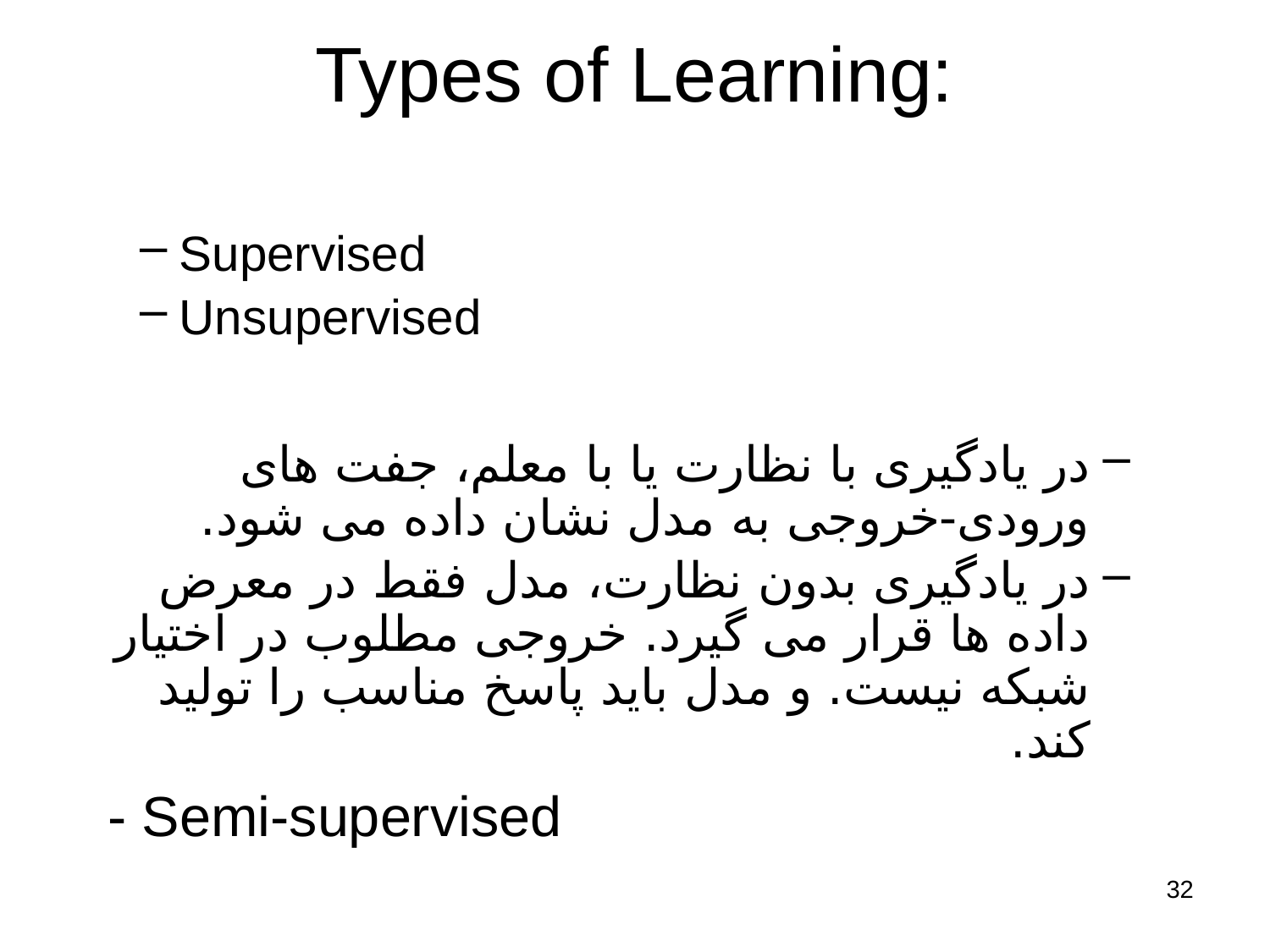

# Types of Learning:
Supervised
Unsupervised

در يادگيری با نظارت يا با معلم، جفت های ورودی-خروجی به مدل نشان داده می شود.
در يادگيری بدون نظارت، مدل فقط در معرض داده ها قرار می گيرد. خروجی مطلوب در اختيار شبکه نيست. و مدل بايد پاسخ مناسب را توليد کند.
  - Semi-supervised
32